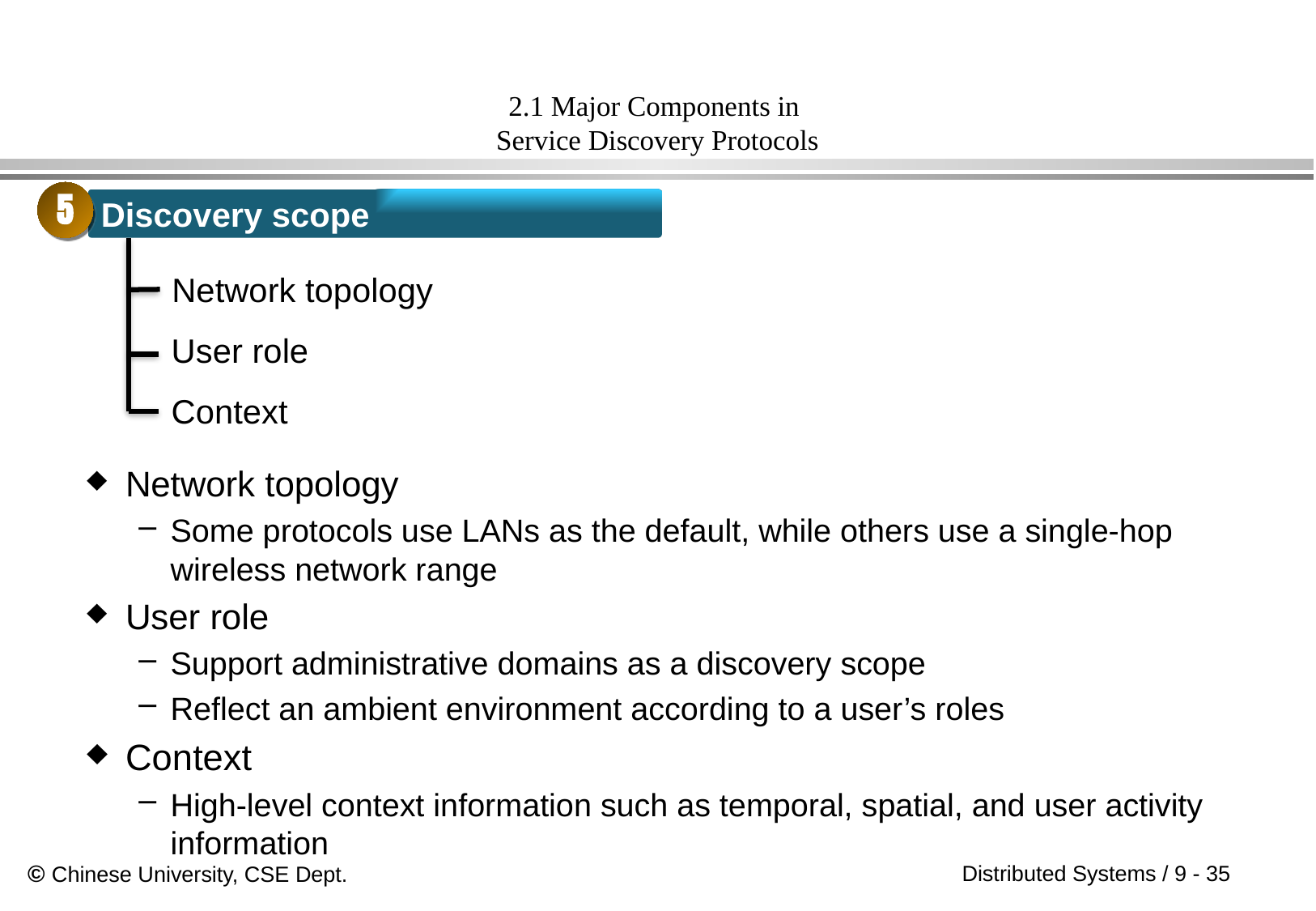

# 2.1 Major Components in Service Discovery Protocols
5
Discovery scope
Network topology
User role
Context
Network topology
Some protocols use LANs as the default, while others use a single-hop wireless network range
User role
Support administrative domains as a discovery scope
Reflect an ambient environment according to a user’s roles
Context
High-level context information such as temporal, spatial, and user activity information